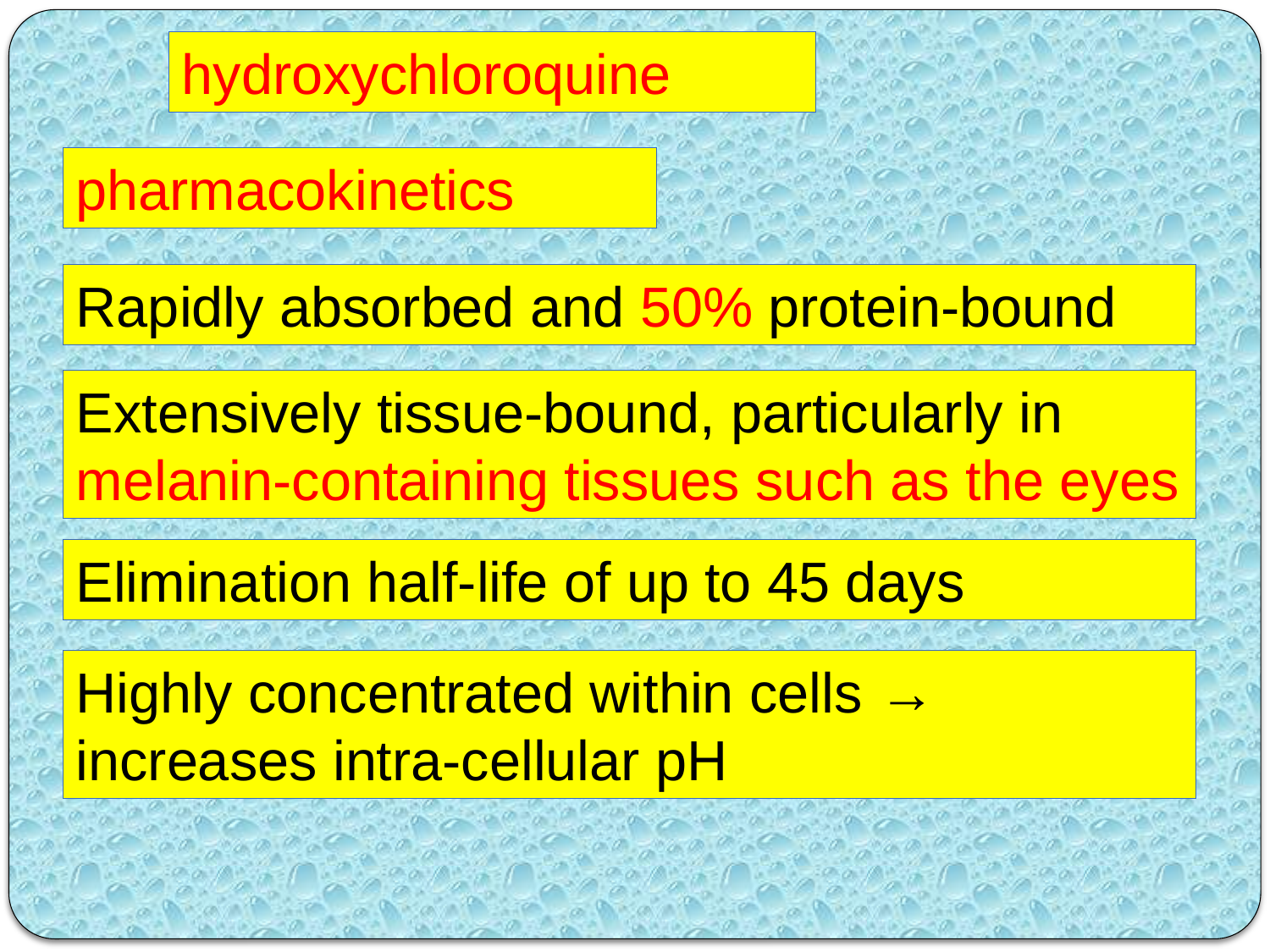

hydroxychloroquine
pharmacokinetics
Rapidly absorbed and 50% protein-bound
Extensively tissue-bound, particularly in melanin-containing tissues such as the eyes
Elimination half-life of up to 45 days
Highly concentrated within cells → increases intra-cellular pH